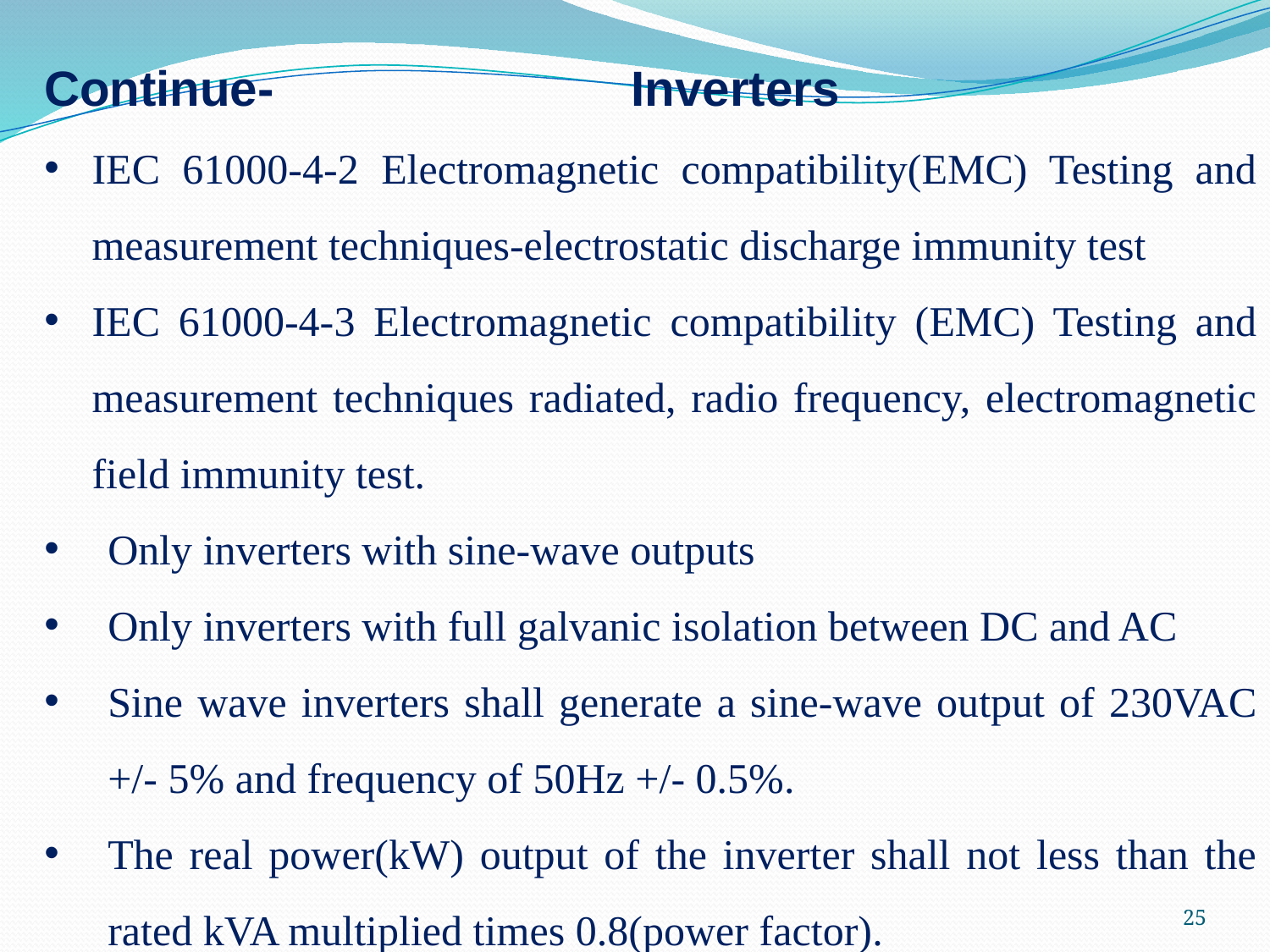

Continue-                          Inverters
IEC 61000-4-2 Electromagnetic compatibility(EMC) Testing and measurement techniques-electrostatic discharge immunity test
IEC 61000-4-3 Electromagnetic compatibility (EMC) Testing and measurement techniques radiated, radio frequency, electromagnetic field immunity test.
Only inverters with sine-wave outputs
Only inverters with full galvanic isolation between DC and AC
Sine wave inverters shall generate a sine-wave output of 230VAC +/- 5% and frequency of 50Hz +/- 0.5%.
The real power(kW) output of the inverter shall not less than the rated kVA multiplied times 0.8(power factor).

25